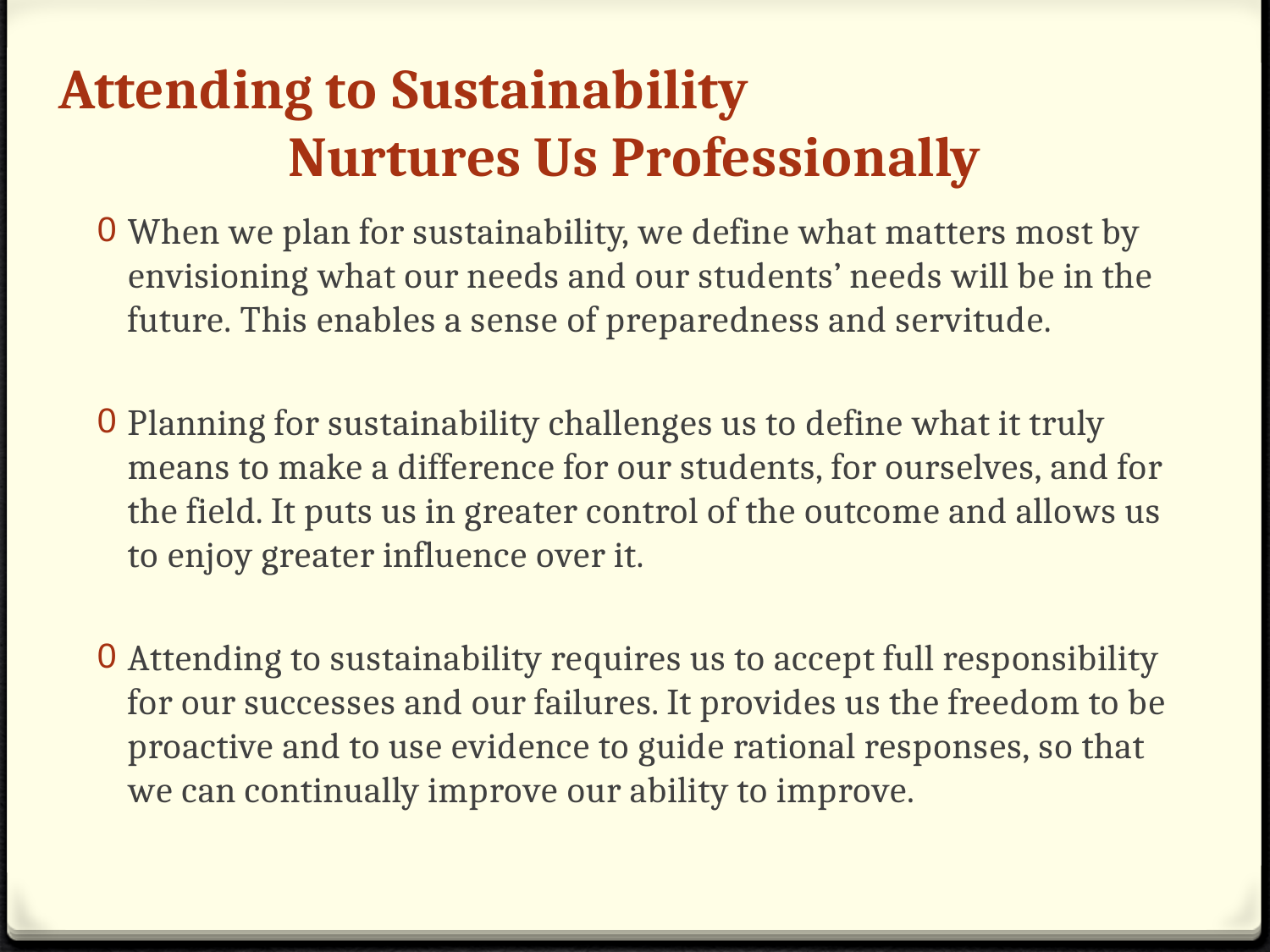

# Attending to Sustainability                                      Nurtures Us Professionally
When we plan for sustainability, we define what matters most by envisioning what our needs and our students’ needs will be in the future. This enables a sense of preparedness and servitude.

Planning for sustainability challenges us to define what it truly means to make a difference for our students, for ourselves, and for the field. It puts us in greater control of the outcome and allows us to enjoy greater influence over it.

Attending to sustainability requires us to accept full responsibility for our successes and our failures. It provides us the freedom to be proactive and to use evidence to guide rational responses, so that we can continually improve our ability to improve.